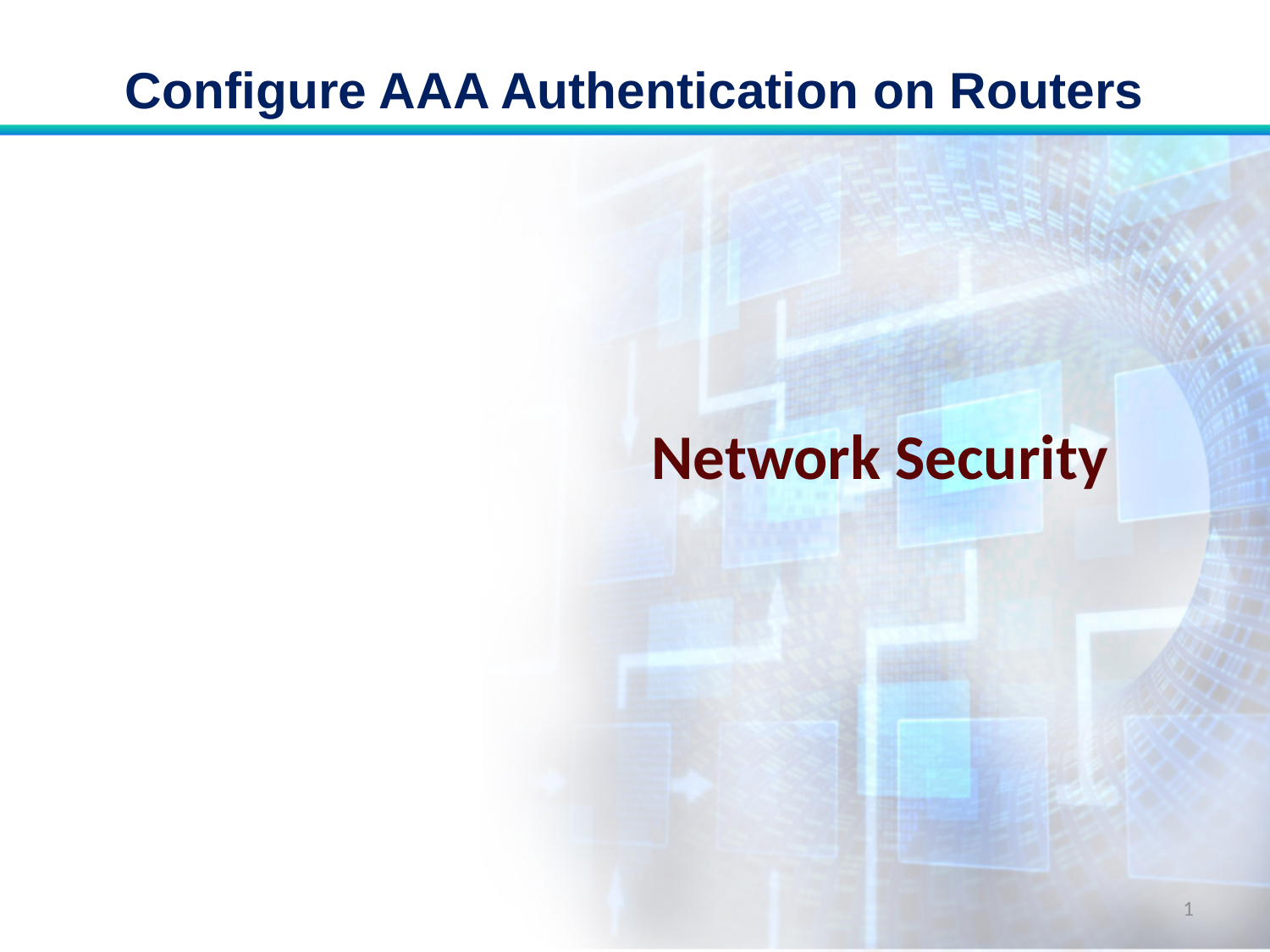

# Configure AAA Authentication on Routers
Network Security
1